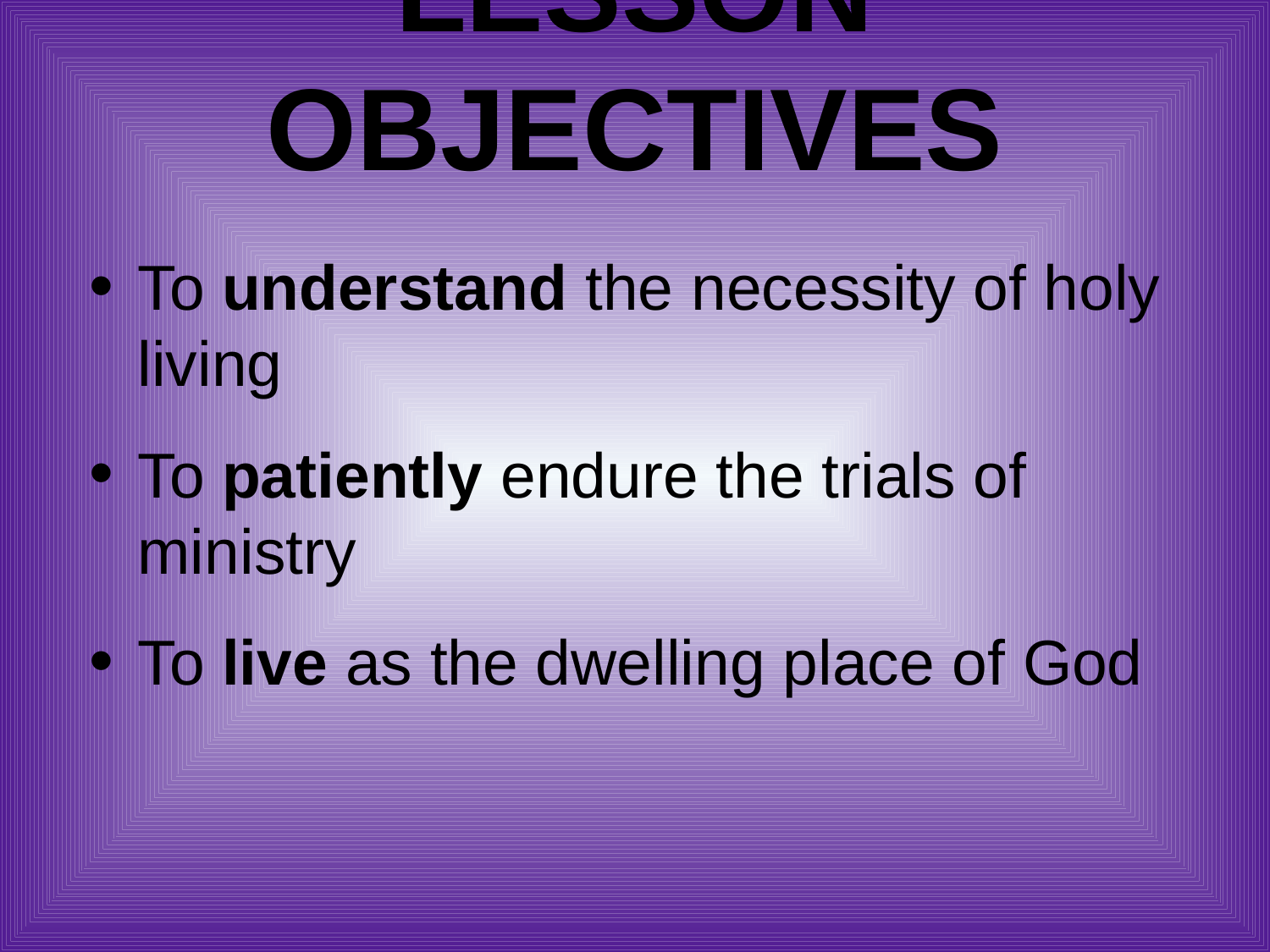

# Lesson Objectives
To understand the necessity of holy living
To patiently endure the trials of ministry
To live as the dwelling place of God